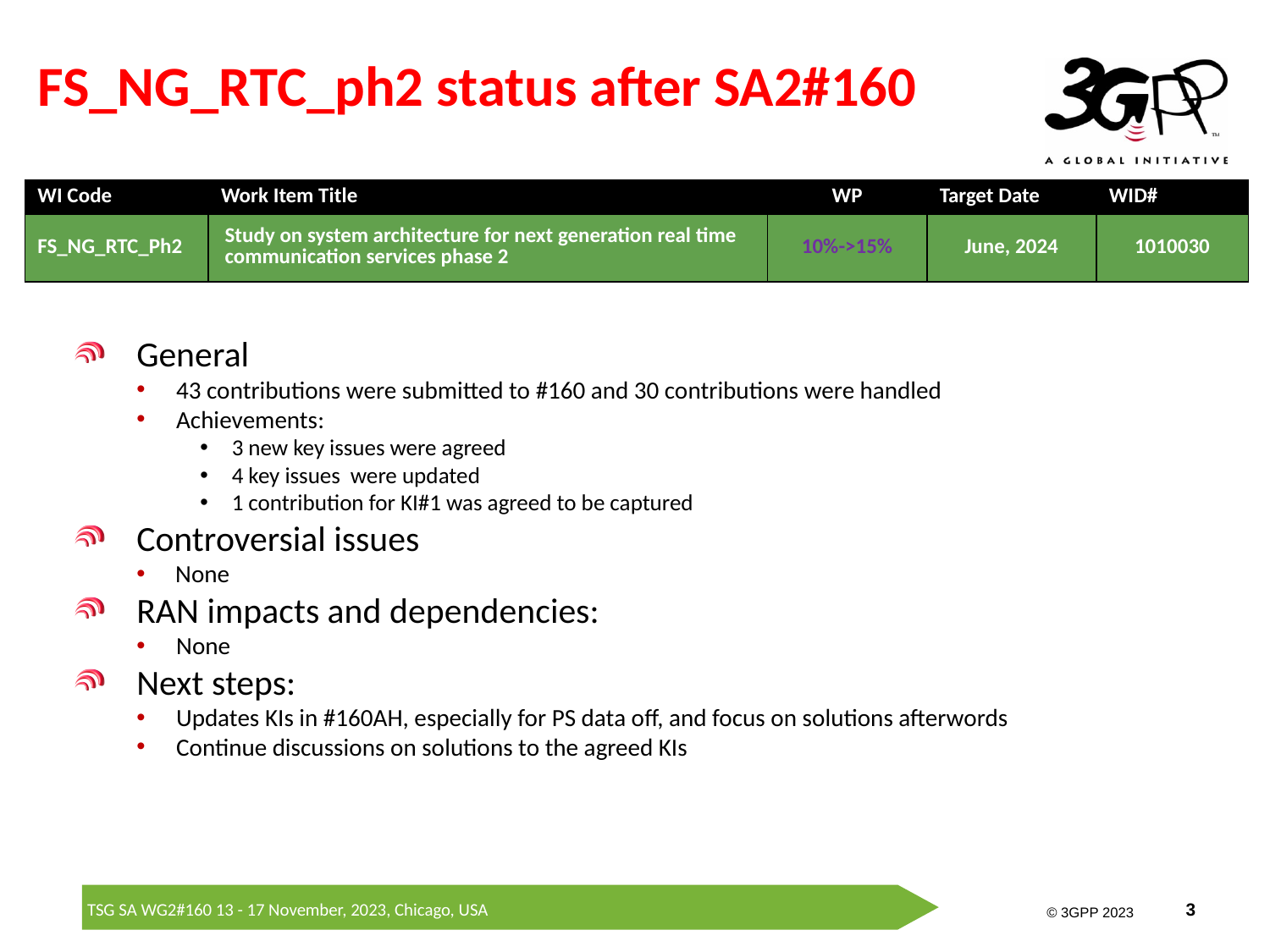

# FS_NG_RTC_ph2 status after SA2#160
| WI Code | Work Item Title | WP | Target Date | WID# |
| --- | --- | --- | --- | --- |
| FS\_NG\_RTC\_Ph2 | Study on system architecture for next generation real time communication services phase 2 | 10%->15% | June, 2024 | 1010030 |
General
43 contributions were submitted to #160 and 30 contributions were handled
Achievements:
3 new key issues were agreed
4 key issues  were updated
1 contribution for KI#1 was agreed to be captured
Controversial issues
None
RAN impacts and dependencies:
None
Next steps:
Updates KIs in #160AH, especially for PS data off, and focus on solutions afterwords
Continue discussions on solutions to the agreed KIs